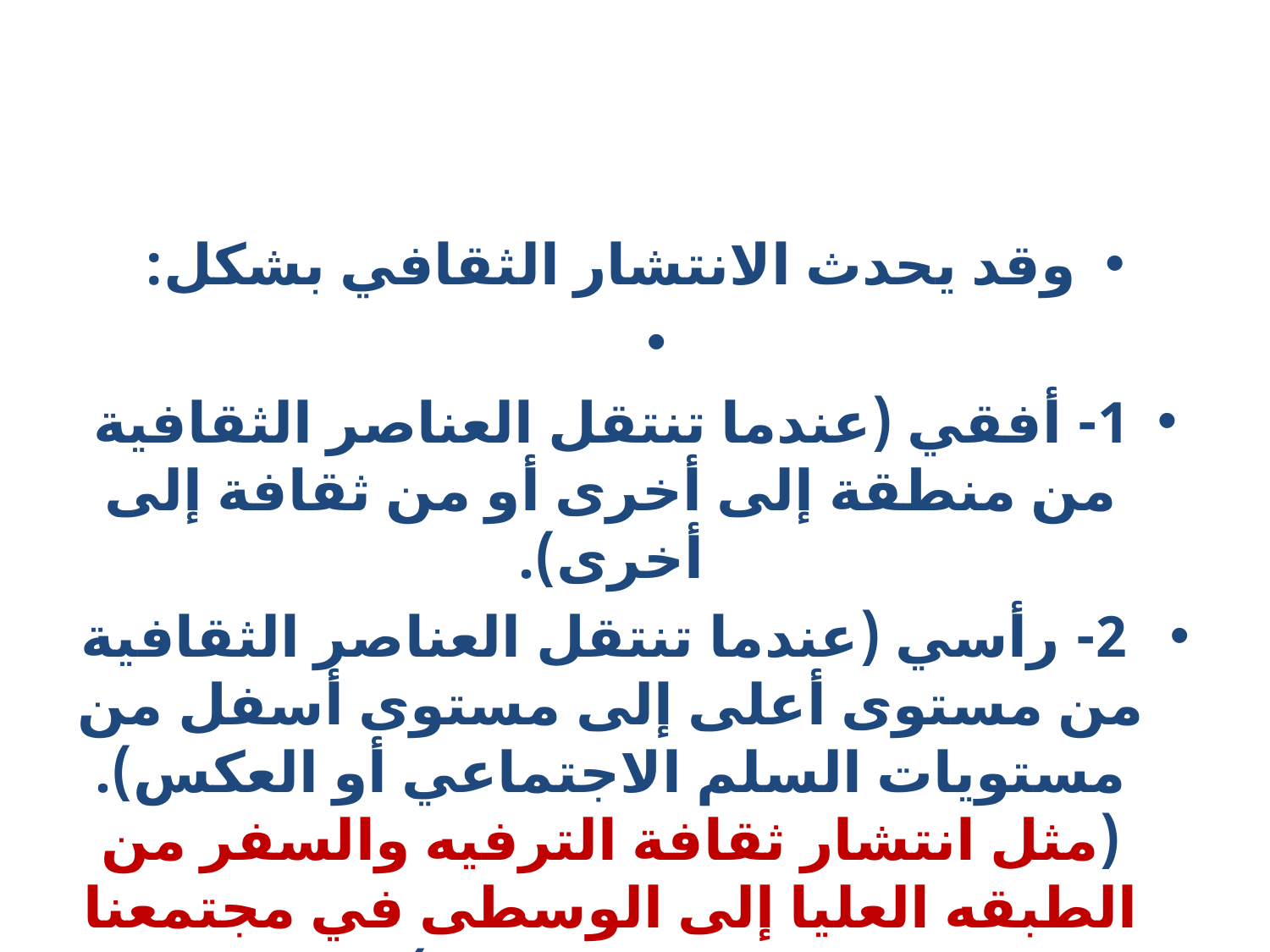

#
وقد يحدث الانتشار الثقافي بشكل:

1- أفقي (عندما تنتقل العناصر الثقافية من منطقة إلى أخرى أو من ثقافة إلى أخرى).
 2- رأسي (عندما تنتقل العناصر الثقافية من مستوى أعلى إلى مستوى أسفل من مستويات السلم الاجتماعي أو العكس). (مثل انتشار ثقافة الترفيه والسفر من الطبقه العليا إلى الوسطى في مجتمعنا السعودي حاليا)